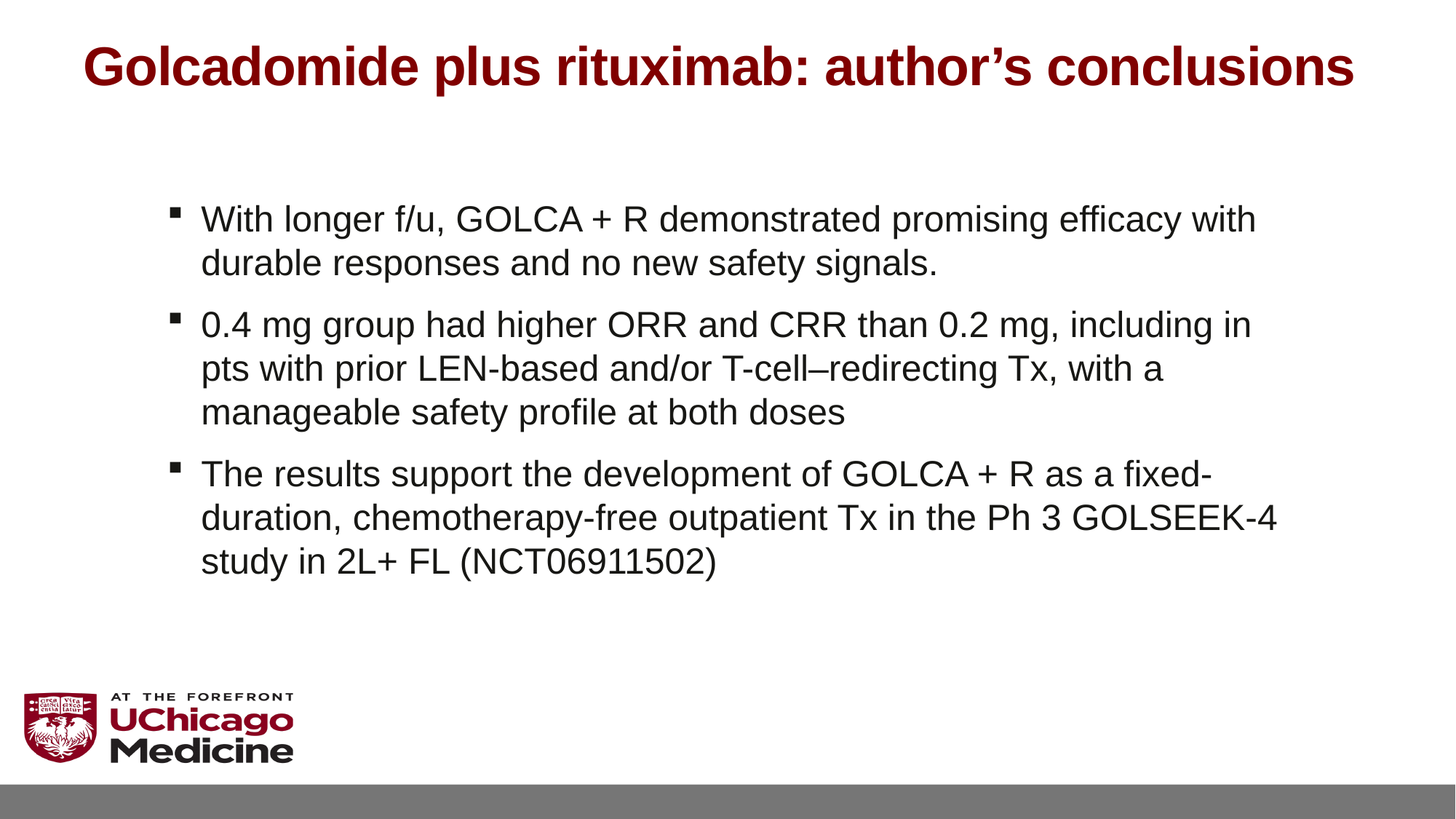

# Golcadomide plus rituximab: author’s conclusions
With longer f/u, GOLCA + R demonstrated promising efficacy with durable responses and no new safety signals.
0.4 mg group had higher ORR and CRR than 0.2 mg, including in pts with prior LEN-based and/or T-cell–redirecting Tx, with a manageable safety profile at both doses
The results support the development of GOLCA + R as a fixed-duration, chemotherapy-free outpatient Tx in the Ph 3 GOLSEEK-4 study in 2L+ FL (NCT06911502)